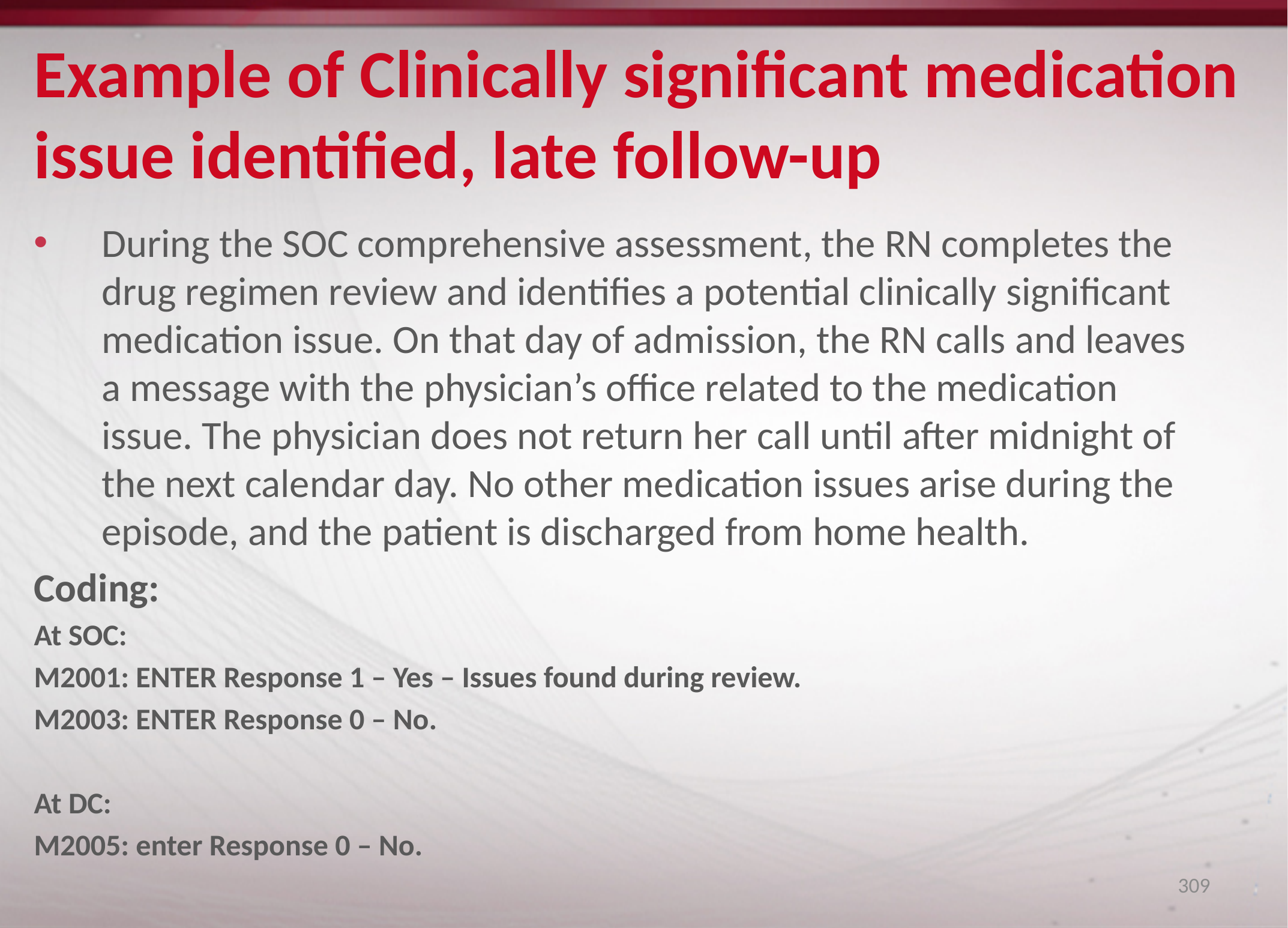

# Example of Clinically significant medication issue identified, late follow-up
During the SOC comprehensive assessment, the RN completes the drug regimen review and identifies a potential clinically significant medication issue. On that day of admission, the RN calls and leaves a message with the physician’s office related to the medication issue. The physician does not return her call until after midnight of the next calendar day. No other medication issues arise during the episode, and the patient is discharged from home health.
Coding:
At SOC:
M2001: ENTER Response 1 – Yes – Issues found during review.
M2003: ENTER Response 0 – No.

At DC:
M2005: enter Response 0 – No.
309